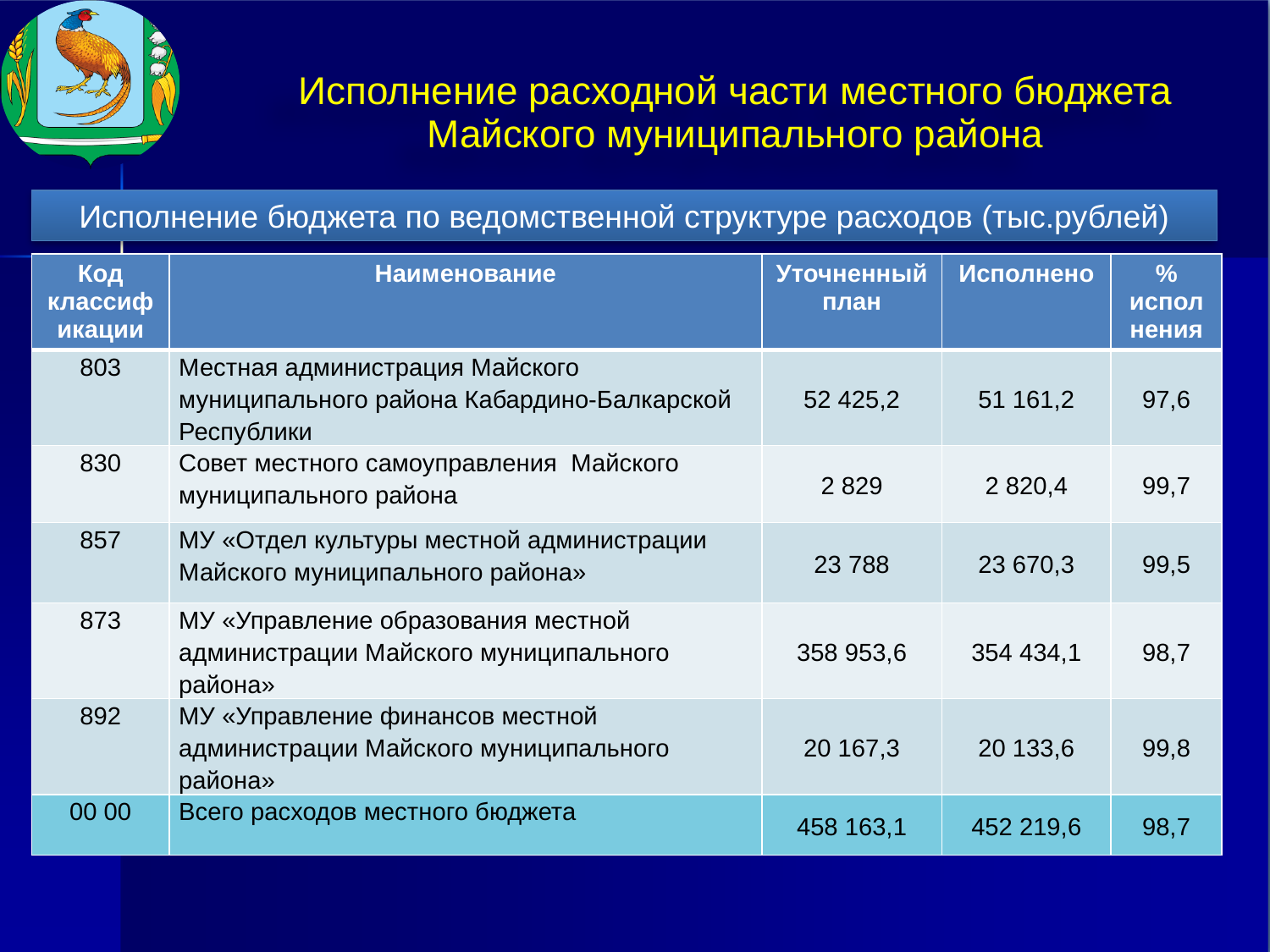

# Исполнение расходной части местного бюджета Майского муниципального района
Исполнение бюджета по ведомственной структуре расходов (тыс.рублей)
| Код классификации | Наименование | Уточненный план | Исполнено | % исполнения |
| --- | --- | --- | --- | --- |
| 803 | Местная администрация Майского муниципального района Кабардино-Балкарской Республики | 52 425,2 | 51 161,2 | 97,6 |
| 830 | Совет местного самоуправления Майского муниципального района | 2 829 | 2 820,4 | 99,7 |
| 857 | МУ «Отдел культуры местной администрации Майского муниципального района» | 23 788 | 23 670,3 | 99,5 |
| 873 | МУ «Управление образования местной администрации Майского муниципального района» | 358 953,6 | 354 434,1 | 98,7 |
| 892 | МУ «Управление финансов местной администрации Майского муниципального района» | 20 167,3 | 20 133,6 | 99,8 |
| 00 00 | Всего расходов местного бюджета | 458 163,1 | 452 219,6 | 98,7 |